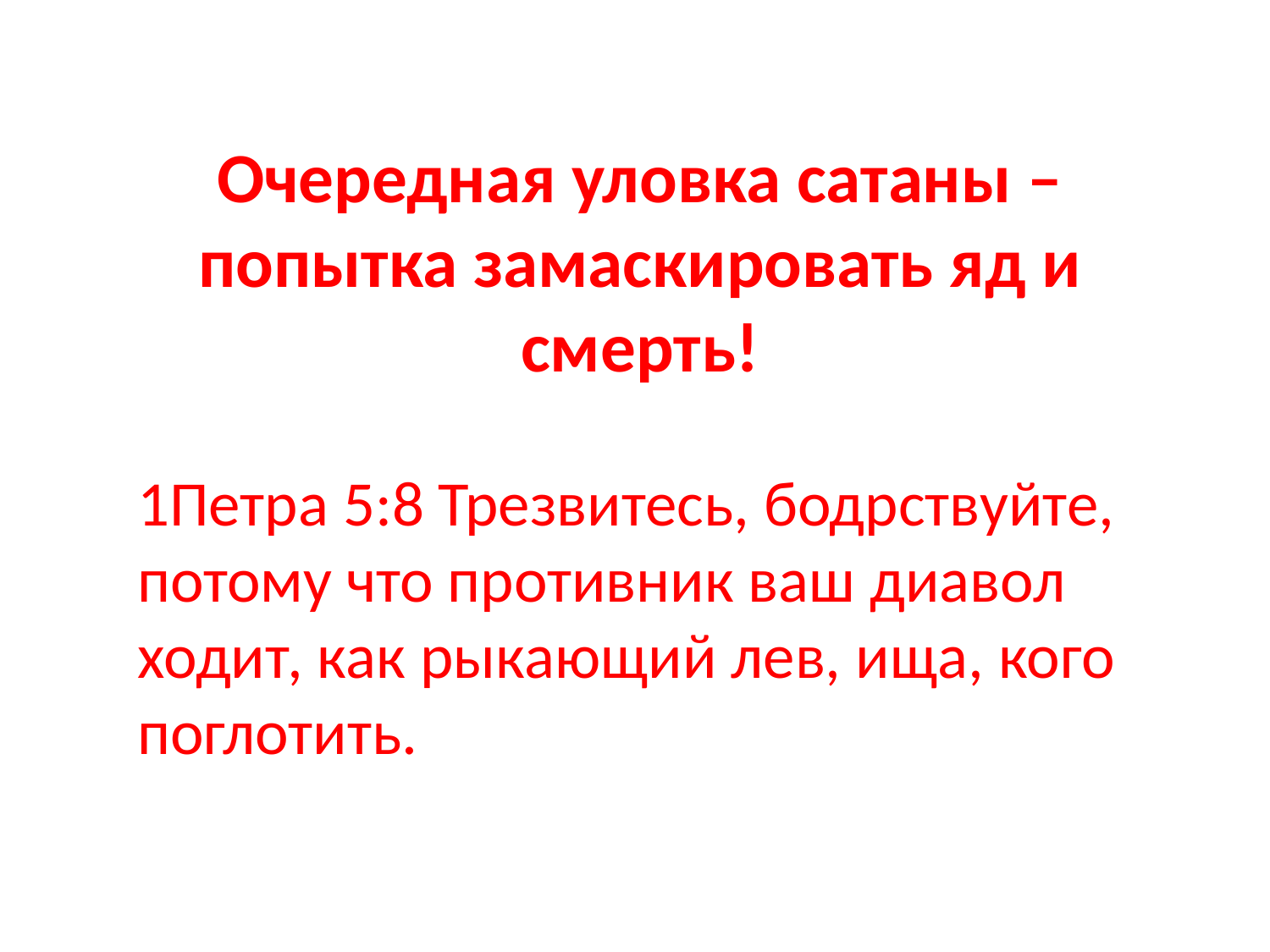

Очередная уловка сатаны – попытка замаскировать яд и смерть!

1Петра 5:8 Трезвитесь, бодрствуйте, потому что противник ваш диавол
ходит, как рыкающий лев, ища, кого поглотить.